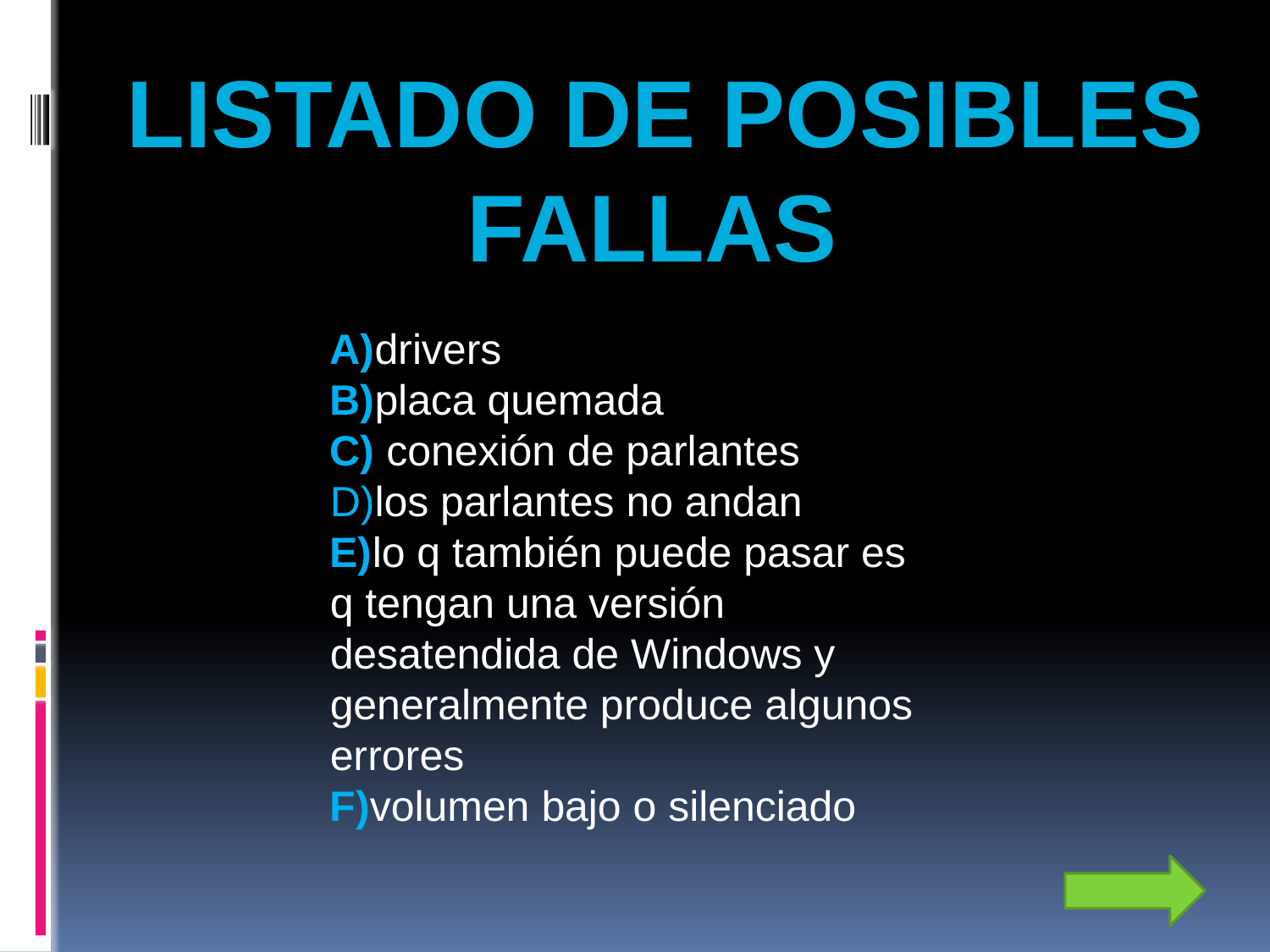

Listado de posibles
fallas
A)drivers
B)placa quemada
C) conexión de parlantes
D)los parlantes no andan
E)lo q también puede pasar es q tengan una versión desatendida de Windows y generalmente produce algunos errores
F)volumen bajo o silenciado